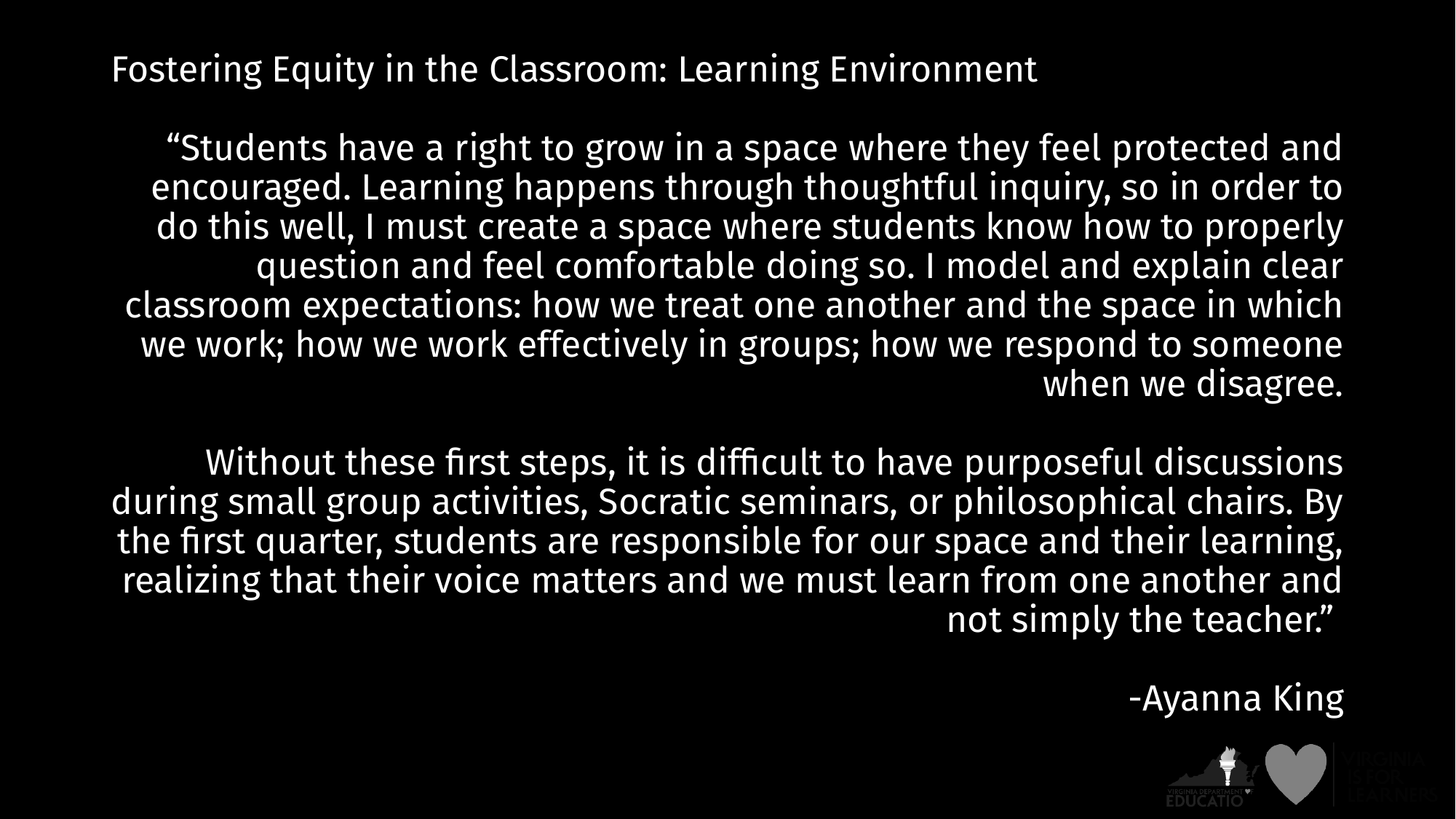

# Fostering Equity in the Classroom: Learning Environment

“Students have a right to grow in a space where they feel protected and encouraged. Learning happens through thoughtful inquiry, so in order to do this well, I must create a space where students know how to properly question and feel comfortable doing so. I model and explain clear classroom expectations: how we treat one another and the space in which we work; how we work effectively in groups; how we respond to someone when we disagree.

Without these first steps, it is difficult to have purposeful discussions during small group activities, Socratic seminars, or philosophical chairs. By the first quarter, students are responsible for our space and their learning, realizing that their voice matters and we must learn from one another and not simply the teacher.”

-Ayanna King